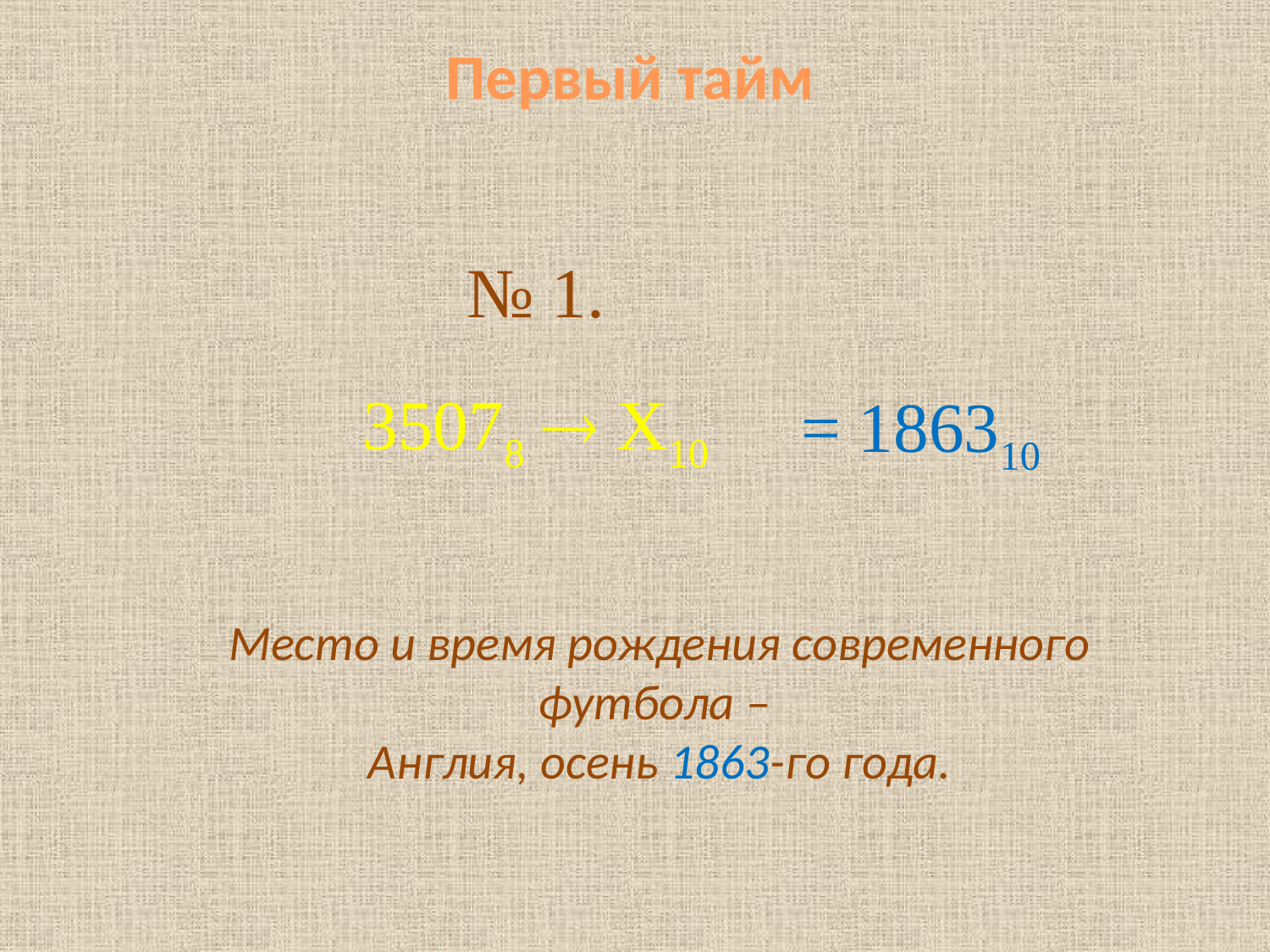

Первый тайм
№ 1.
35078 → Х10
= 186310
Место и время рождения современного футбола –
Англия, осень 1863-го года.